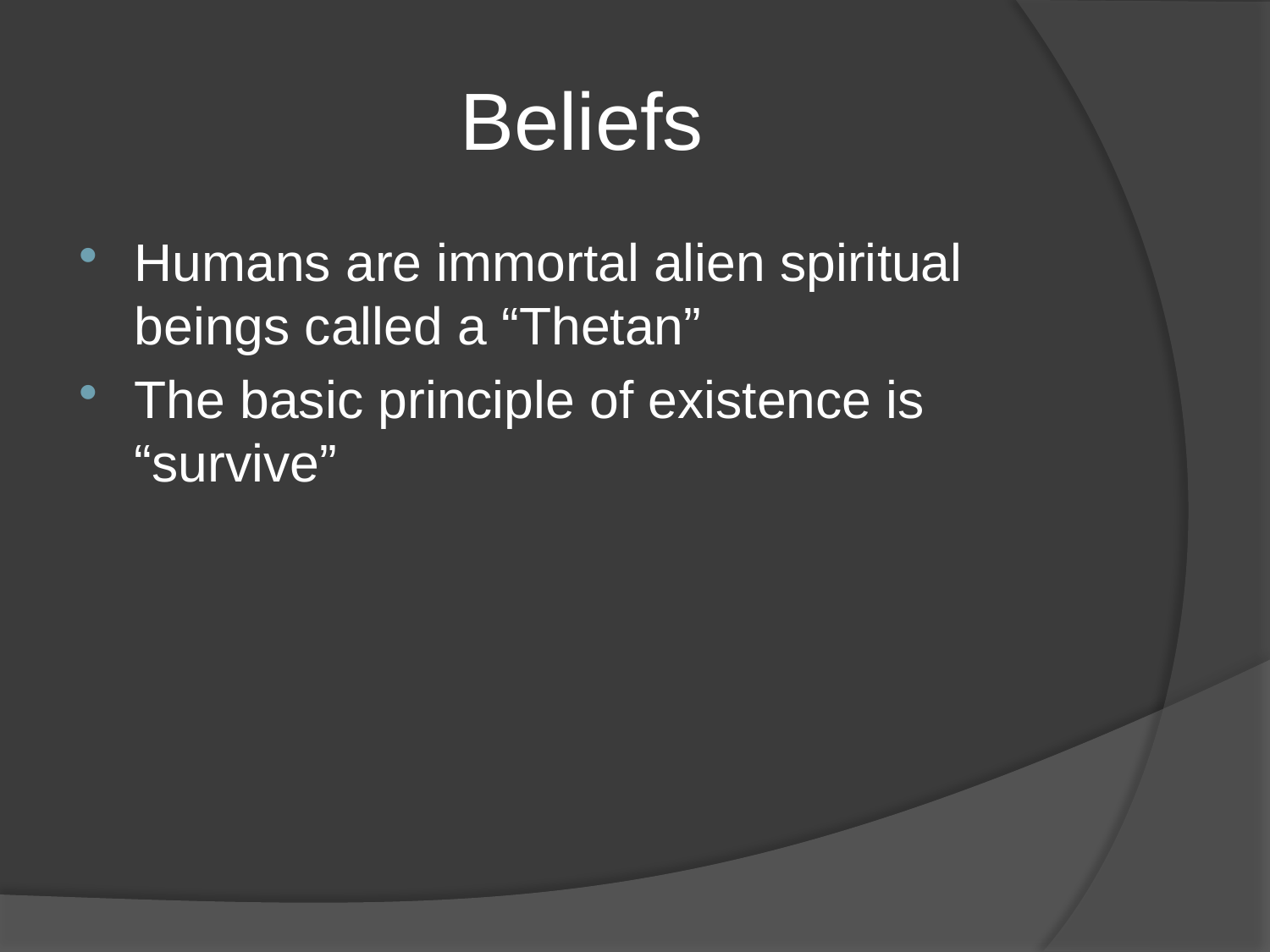

# Beliefs
Humans are immortal alien spiritual beings called a “Thetan”
The basic principle of existence is “survive”